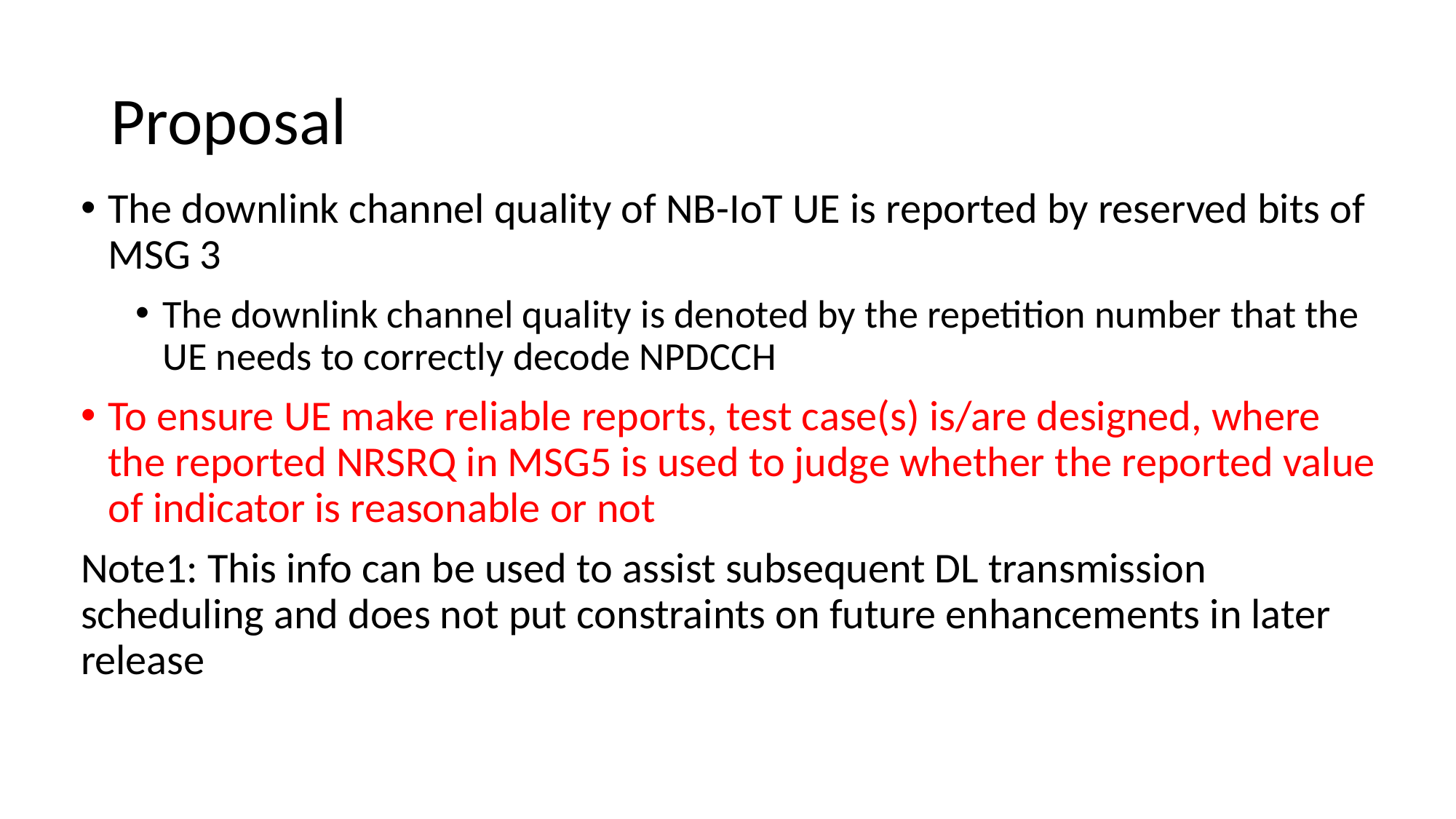

# Proposal
The downlink channel quality of NB-IoT UE is reported by reserved bits of MSG 3
The downlink channel quality is denoted by the repetition number that the UE needs to correctly decode NPDCCH
To ensure UE make reliable reports, test case(s) is/are designed, where the reported NRSRQ in MSG5 is used to judge whether the reported value of indicator is reasonable or not
Note1: This info can be used to assist subsequent DL transmission scheduling and does not put constraints on future enhancements in later release